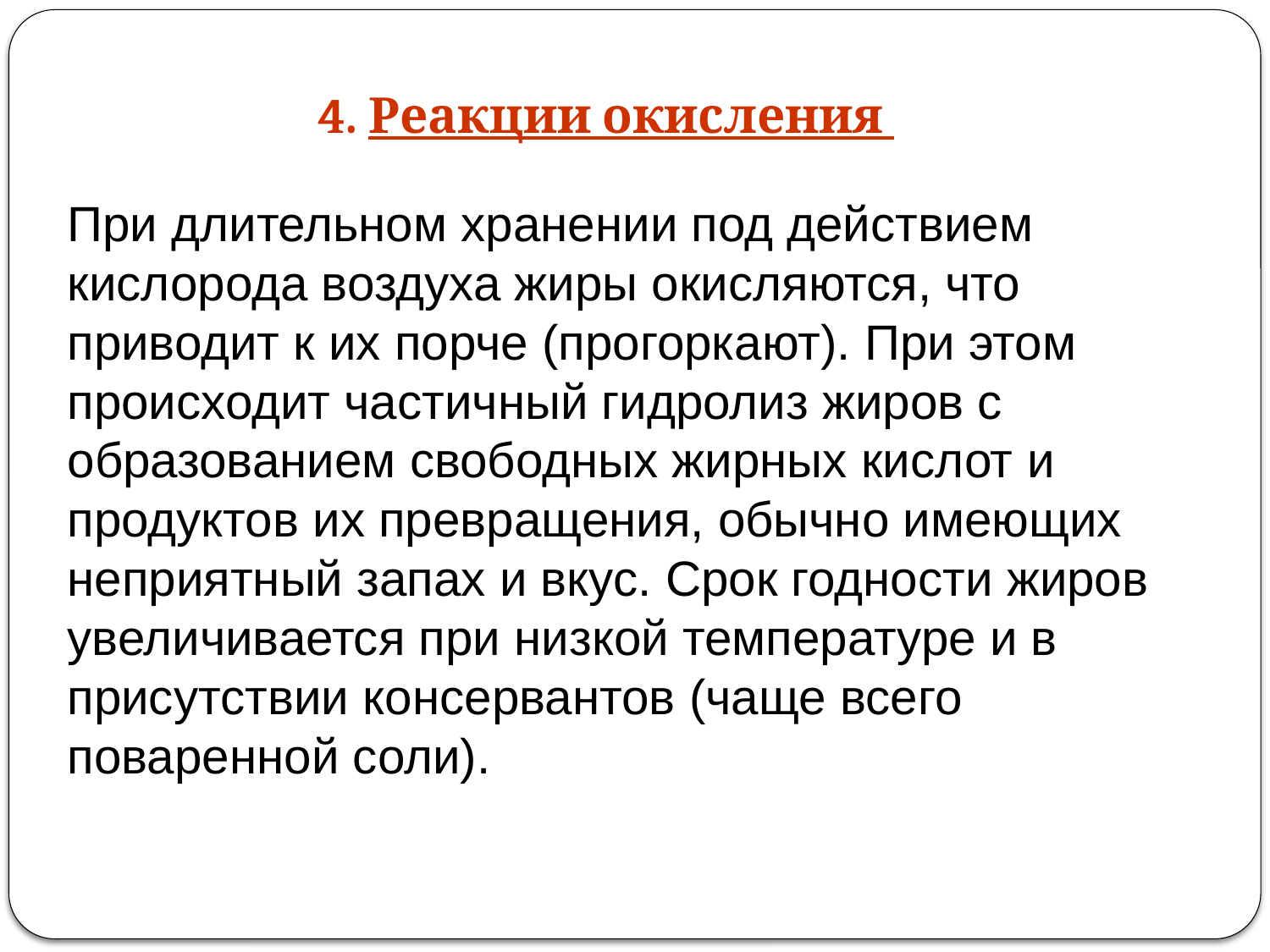

# 4. Реакции окисления
При длительном хранении под действием кислорода воздуха жиры окисляются, что приводит к их порче (прогоркают). При этом происходит частичный гидролиз жиров с образованием свободных жирных кислот и продуктов их превращения, обычно имеющих неприятный запах и вкус. Срок годности жиров увеличивается при низкой температуре и в присутствии консервантов (чаще всего поваренной соли).